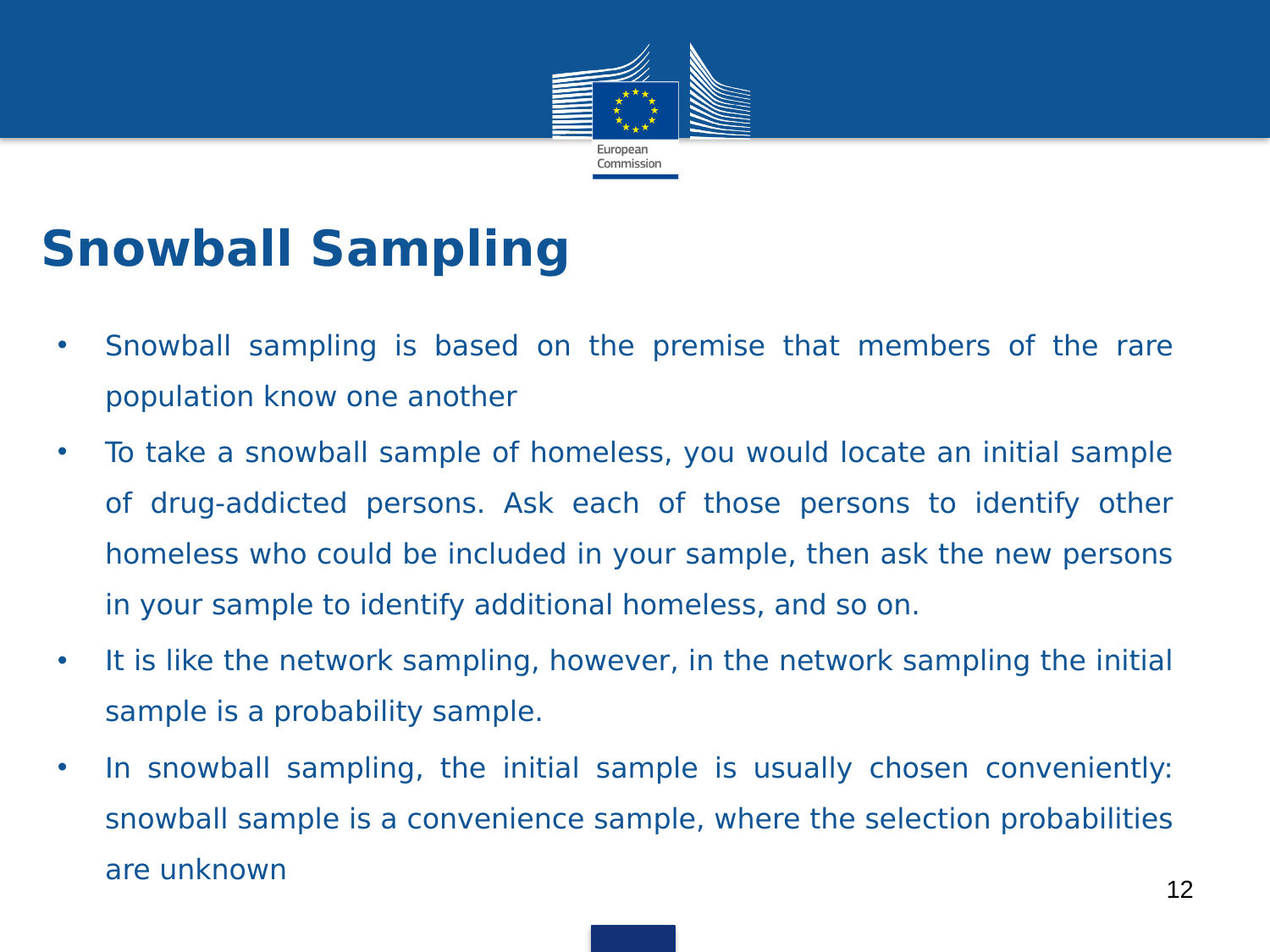

# Snowball Sampling
Snowball sampling is based on the premise that members of the rare population know one another
To take a snowball sample of homeless, you would locate an initial sample of drug-addicted persons. Ask each of those persons to identify other homeless who could be included in your sample, then ask the new persons in your sample to identify additional homeless, and so on.
It is like the network sampling, however, in the network sampling the initial sample is a probability sample.
In snowball sampling, the initial sample is usually chosen conveniently: snowball sample is a convenience sample, where the selection probabilities are unknown

12